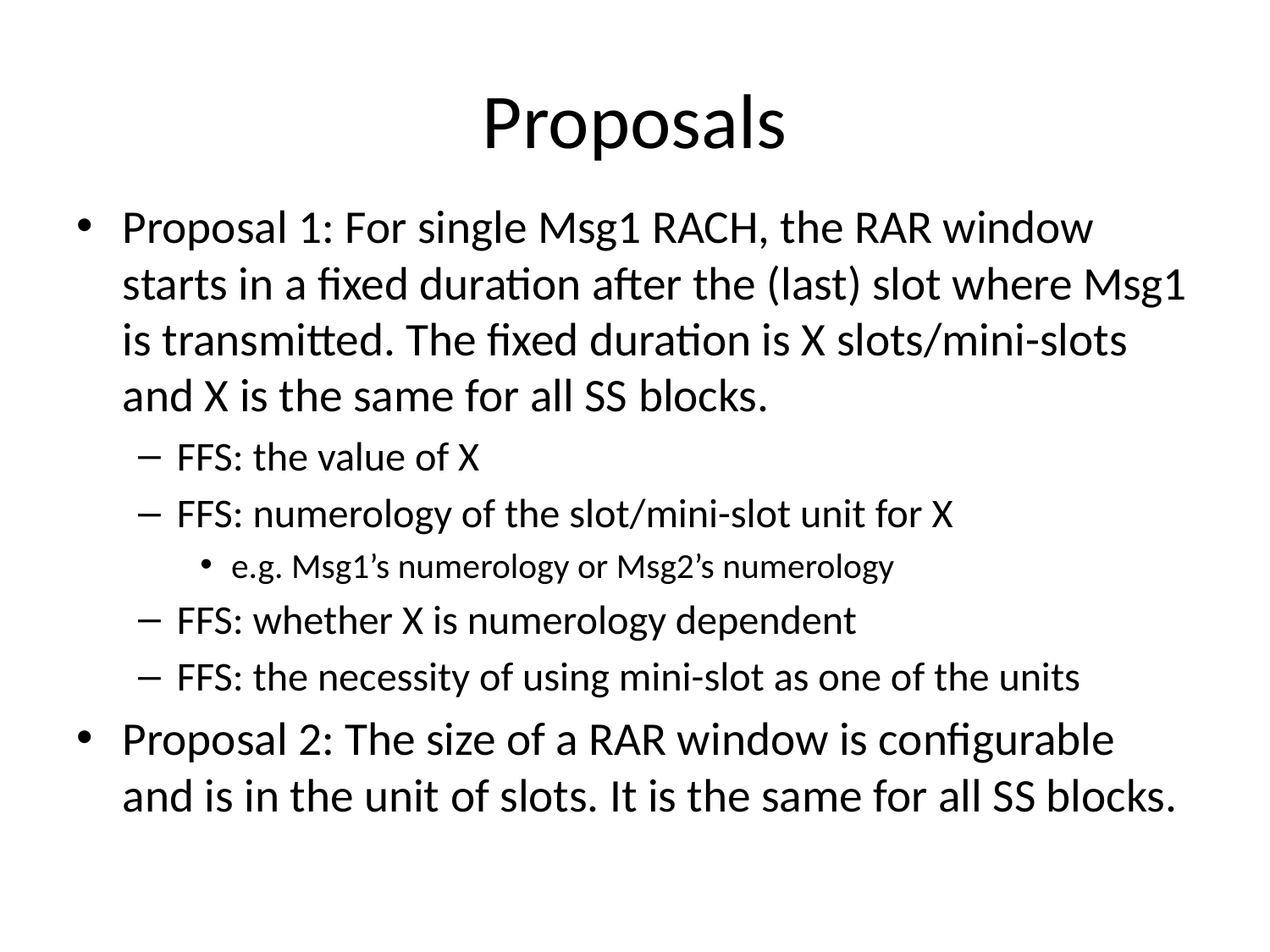

# Proposals
Proposal 1: For single Msg1 RACH, the RAR window starts in a fixed duration after the (last) slot where Msg1 is transmitted. The fixed duration is X slots/mini-slots and X is the same for all SS blocks.
FFS: the value of X
FFS: numerology of the slot/mini-slot unit for X
e.g. Msg1’s numerology or Msg2’s numerology
FFS: whether X is numerology dependent
FFS: the necessity of using mini-slot as one of the units
Proposal 2: The size of a RAR window is configurable and is in the unit of slots. It is the same for all SS blocks.